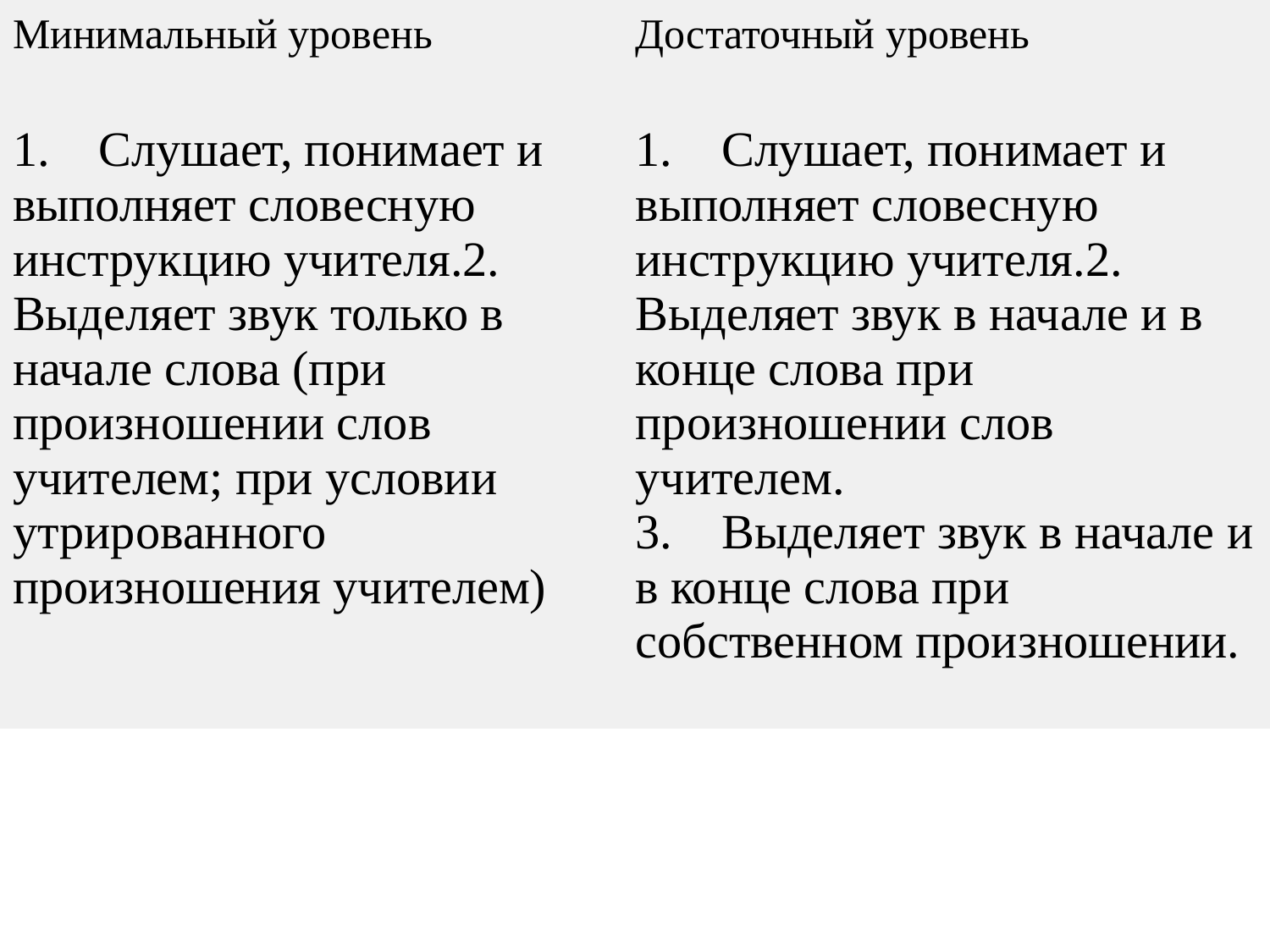

| Минимальный уровень | Достаточный уровень |
| --- | --- |
| 1.    Слушает, понимает и выполняет словесную инструкцию учителя.2.    Выделяет звук только в начале слова (при произношении слов учителем; при условии утрированного произношения учителем) | 1.    Слушает, понимает и выполняет словесную инструкцию учителя.2.    Выделяет звук в начале и в конце слова при произношении слов учителем. 3.    Выделяет звук в начале и в конце слова при собственном произношении. |